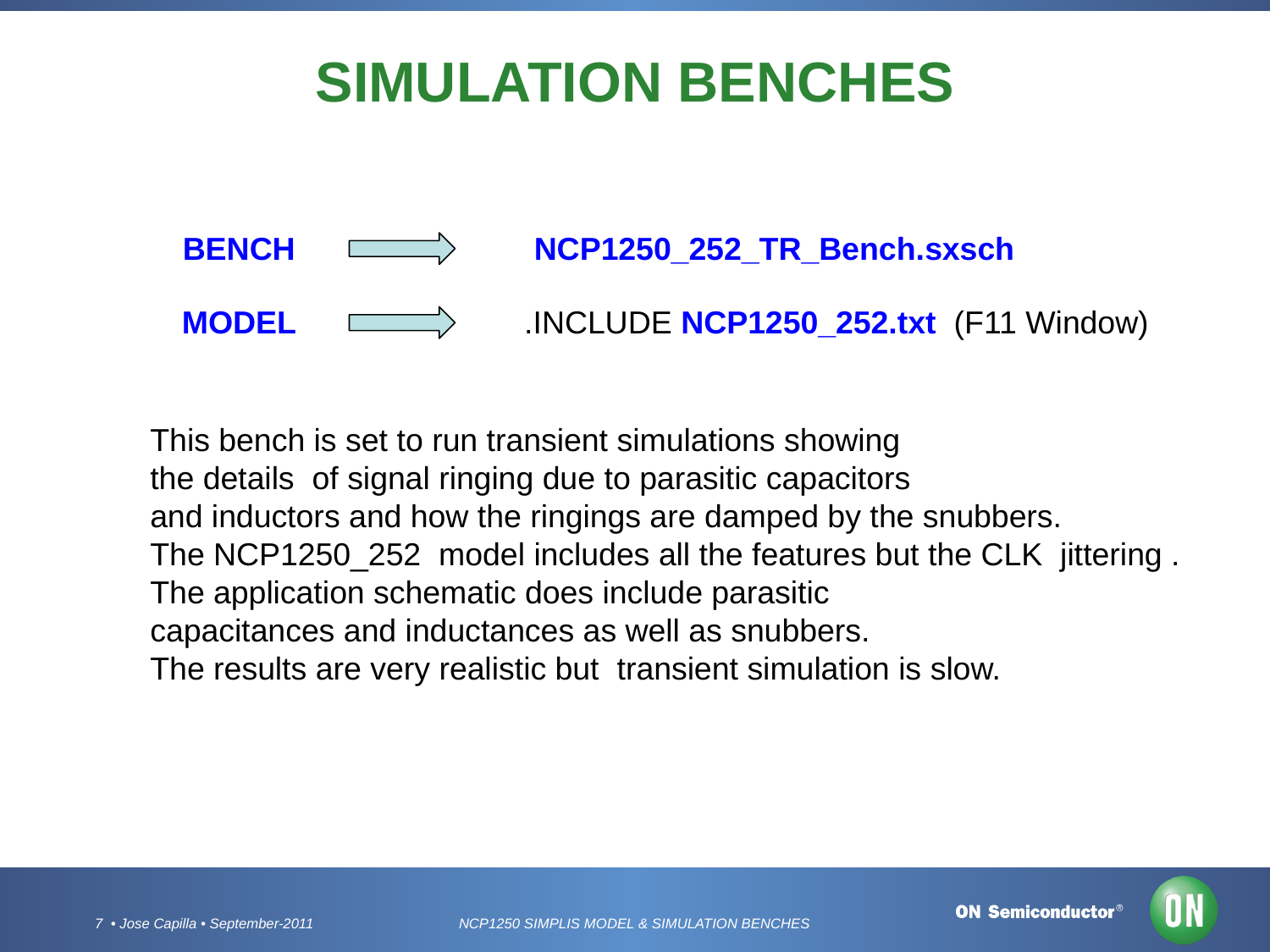

# SIMULATION BENCHES
BENCH
NCP1250_252_TR_Bench.sxsch

MODEL

.INCLUDE NCP1250_252.txt  (F11 Window)

This bench is set to run transient simulations showing
the details  of signal ringing due to parasitic capacitors
and inductors and how the ringings are damped by the snubbers.
The NCP1250_252  model includes all the features but the CLK  jittering .
The application schematic does include parasitic
capacitances and inductances as well as snubbers.
The results are very realistic but  transient simulation is slow.